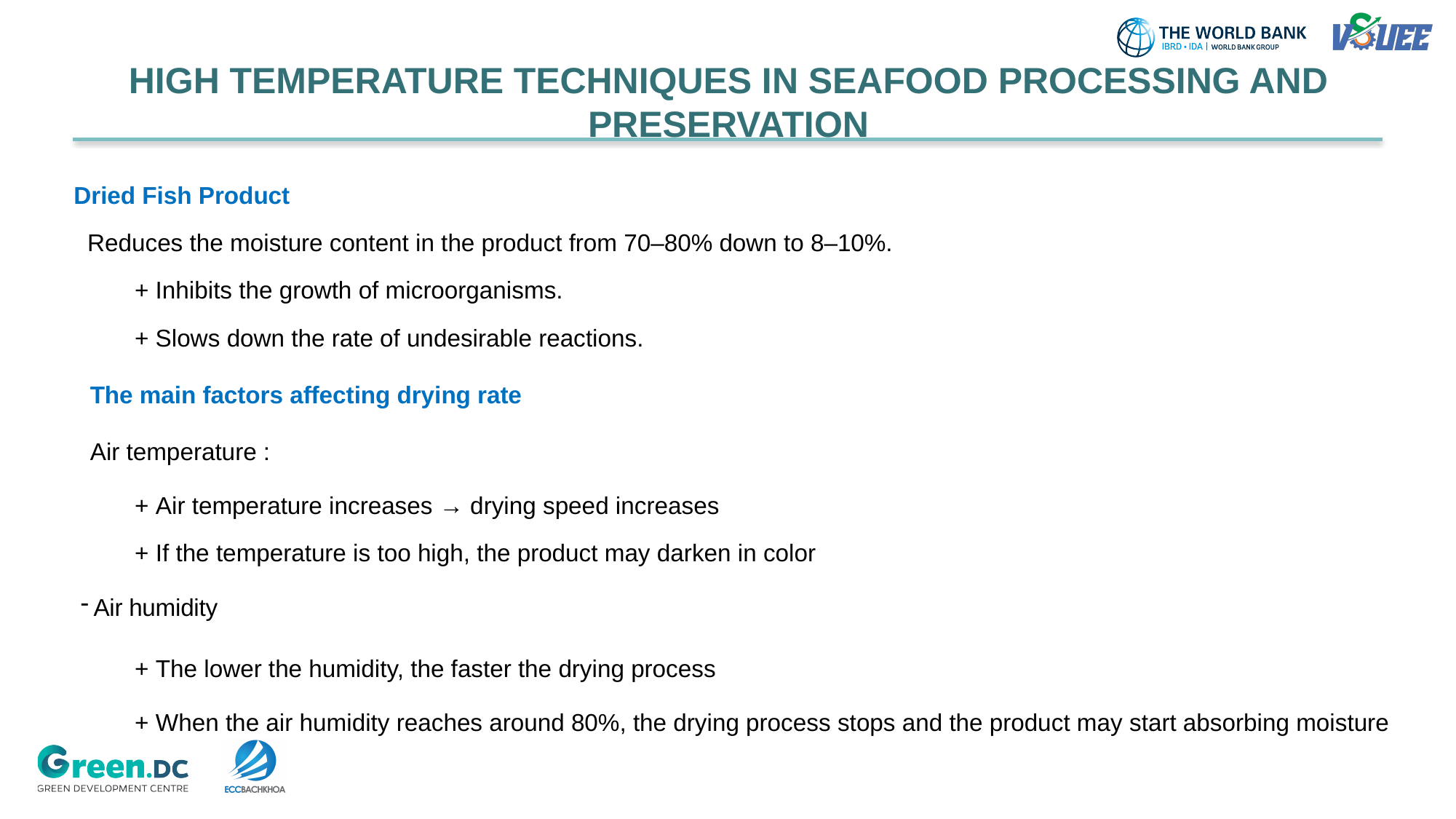

HIGH TEMPERATURE TECHNIQUES IN SEAFOOD PROCESSING AND PRESERVATION
Dried Fish Product
Reduces the moisture content in the product from 70–80% down to 8–10%.
       + Inhibits the growth of microorganisms.
       + Slows down the rate of undesirable reactions.
The main factors affecting drying rate
Air temperature :
+ Air temperature increases → drying speed increases
+ If the temperature is too high, the product may darken in color
Air humidity
+ The lower the humidity, the faster the drying process
+ When the air humidity reaches around 80%, the drying process stops and the product may start absorbing moisture